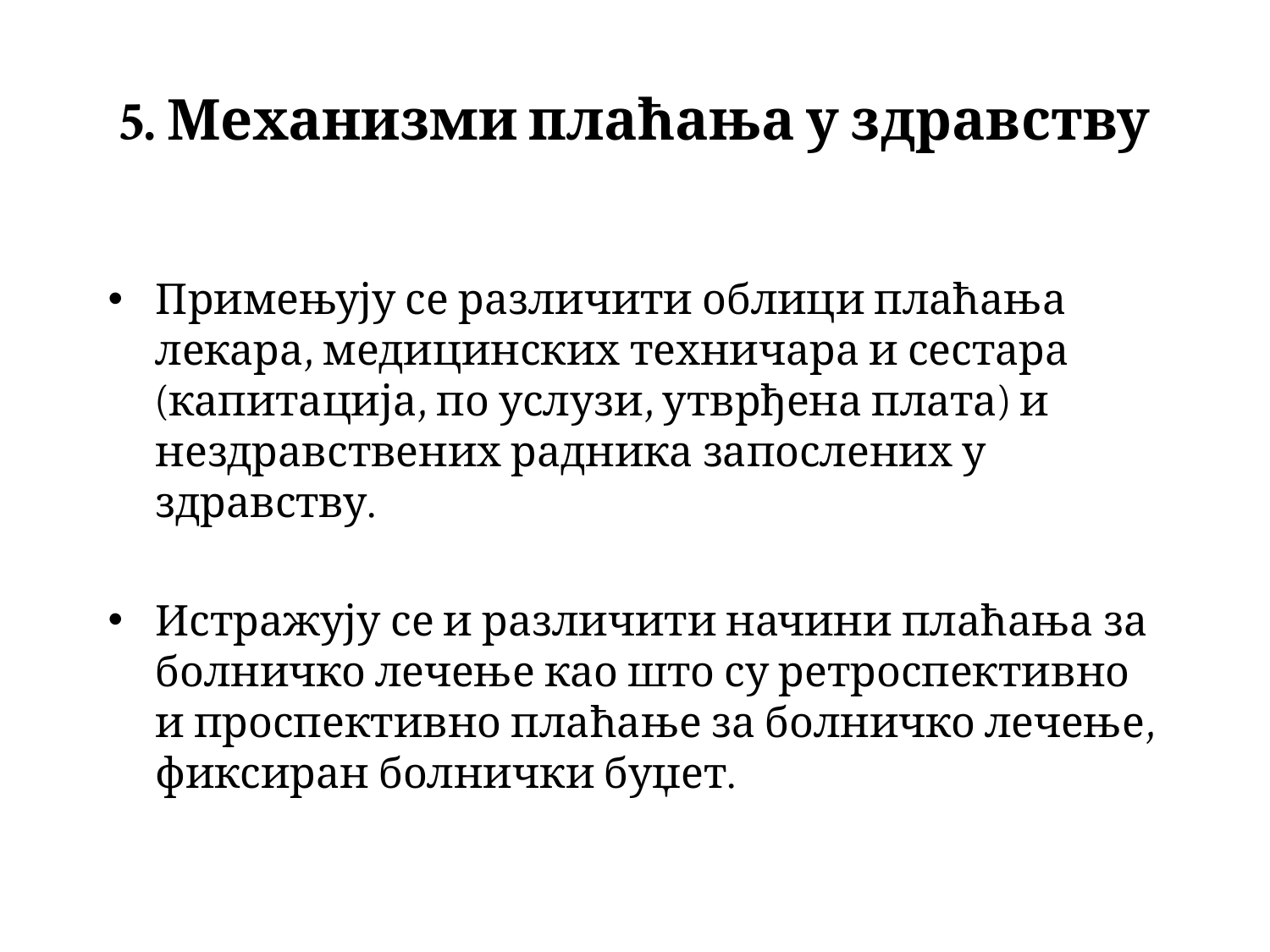

# 5. Механизми плаћања у здравству
Примењују се различити облици плаћања лекара, медицинских техничара и сестара (капитација, по услузи, утврђена плата) и нездравствених радника запослених у здравству.

Истражују се и различити начини плаћања за болничко лечење као што су ретроспективно и проспективно плаћање за болничко лечење, фиксиран болнички буџет.